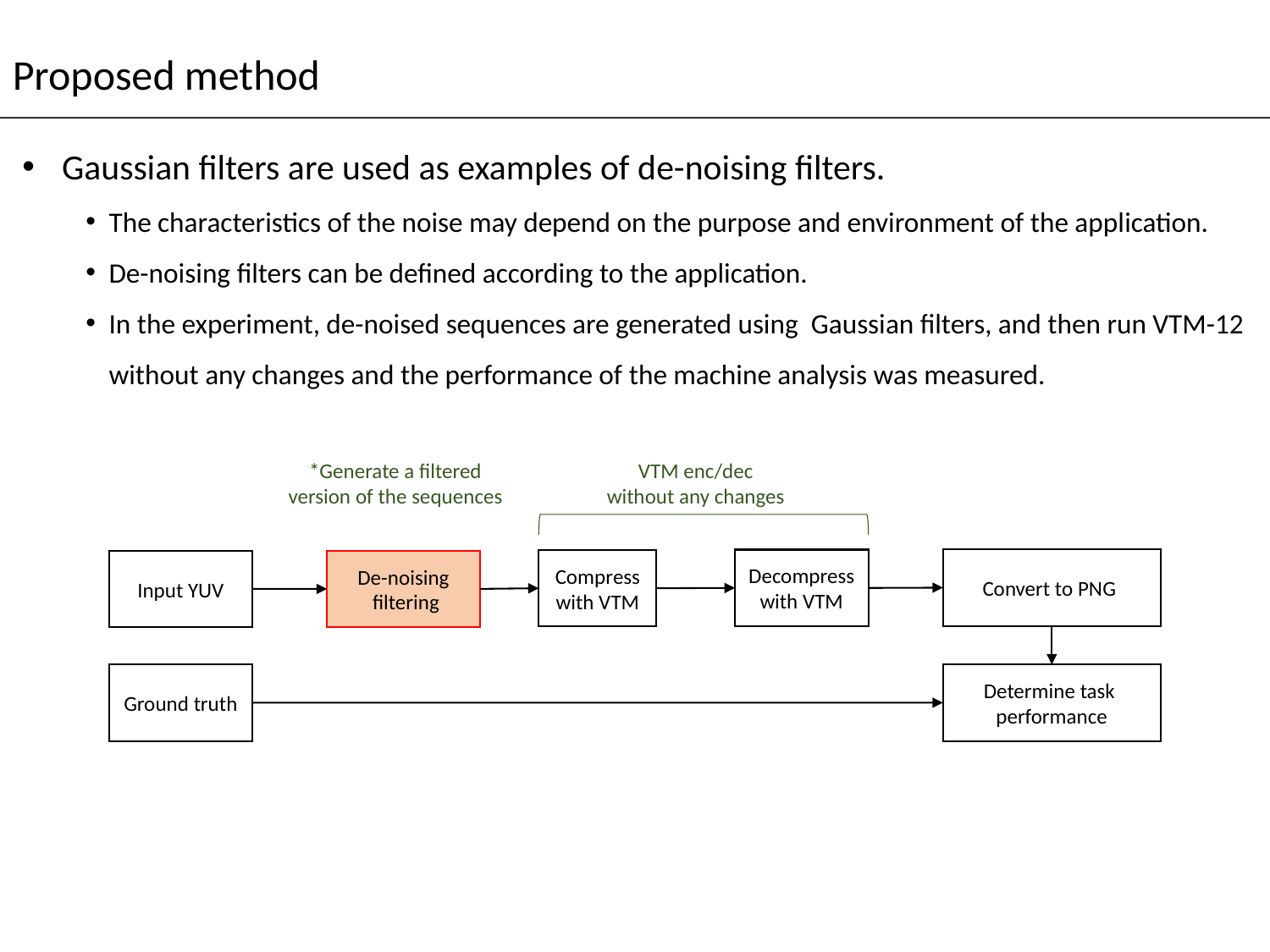

Proposed method

Gaussian filters are used as examples of de-noising filters.
The characteristics of the noise may depend on the purpose and environment of the application.
De-noising filters can be defined according to the application.
In the experiment, de-noised sequences are generated using  Gaussian filters, and then run VTM-12 without any changes and the performance of the machine analysis was measured.

VTM enc/dec
without any changes
*Generate a filtered
 version of the sequences
Convert to PNG
Decompress with VTM
Compress with VTM
De-noising
 filtering
Input YUV
Ground truth
Determine task
performance